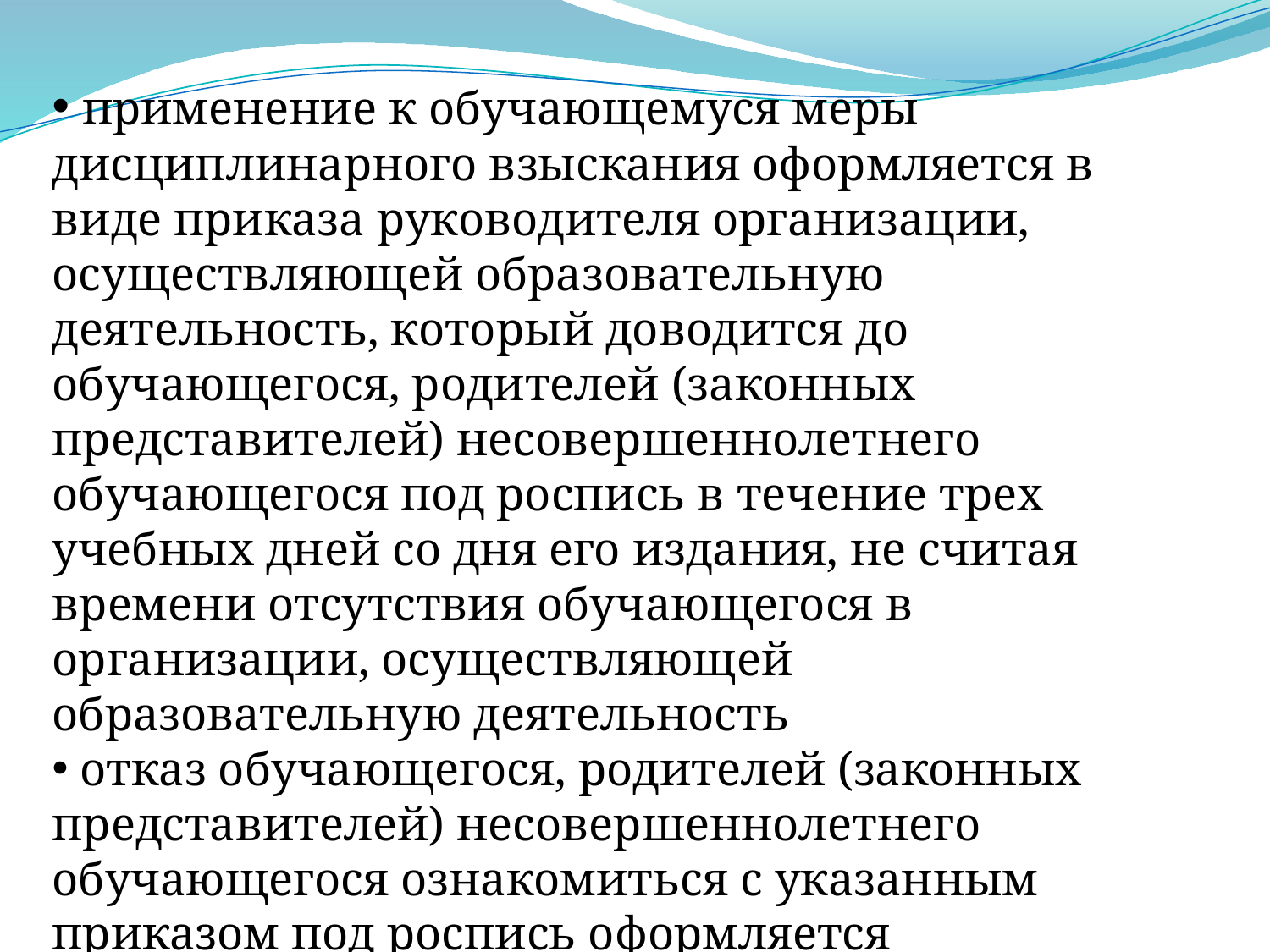

применение к обучающемуся меры дисциплинарного взыскания оформляется в виде приказа руководителя организации, осуществляющей образовательную деятельность, который доводится до обучающегося, родителей (законных представителей) несовершеннолетнего обучающегося под роспись в течение трех учебных дней со дня его издания, не считая времени отсутствия обучающегося в организации, осуществляющей образовательную деятельность
 отказ обучающегося, родителей (законных представителей) несовершеннолетнего обучающегося ознакомиться с указанным приказом под роспись оформляется соответствующим актом.